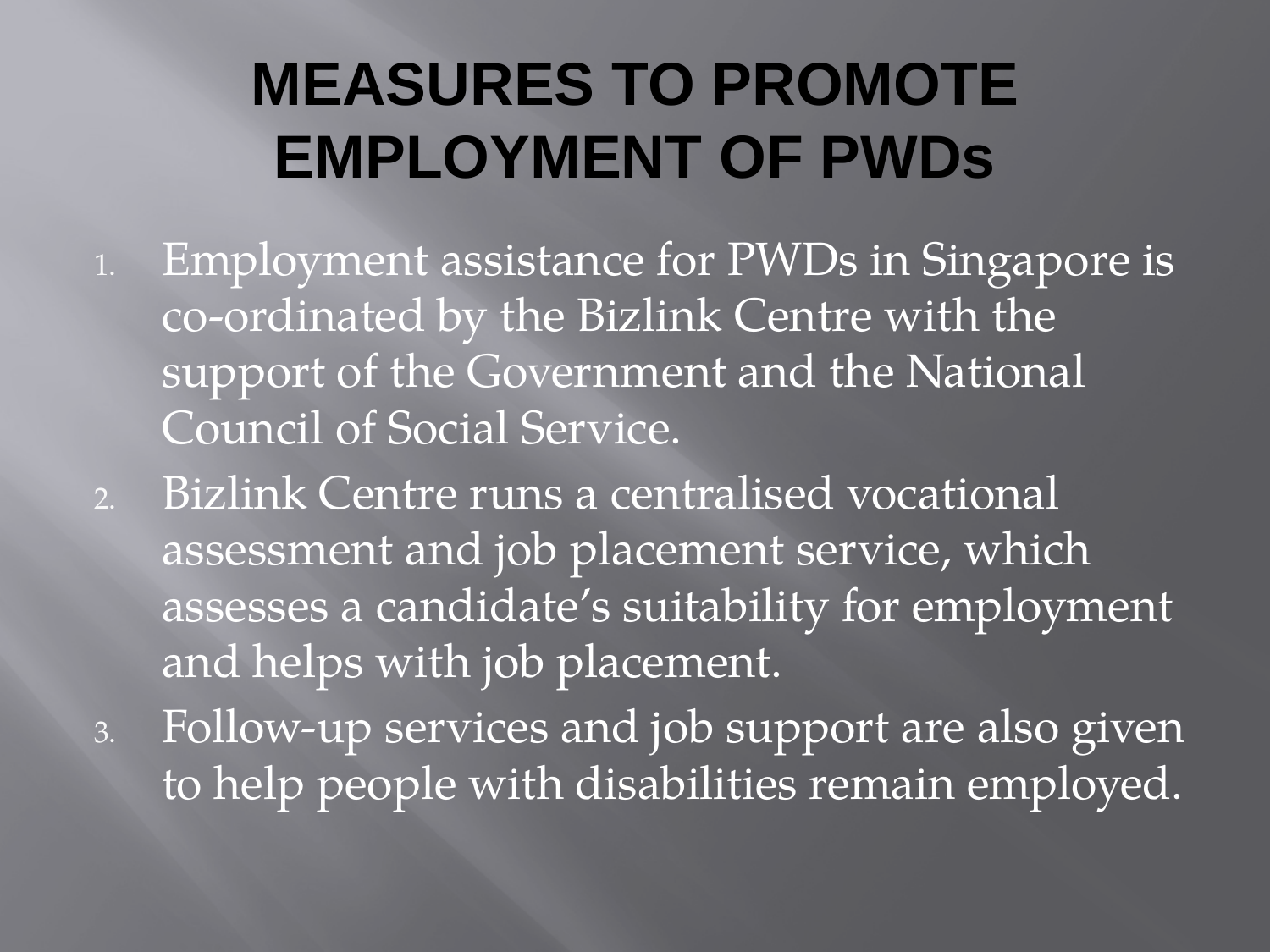

# MEASURES TO PROMOTE EMPLOYMENT OF PWDs
Employment assistance for PWDs in Singapore is co-ordinated by the Bizlink Centre with the support of the Government and the National Council of Social Service.
Bizlink Centre runs a centralised vocational assessment and job placement service, which assesses a candidate’s suitability for employment and helps with job placement.
Follow-up services and job support are also given to help people with disabilities remain employed.